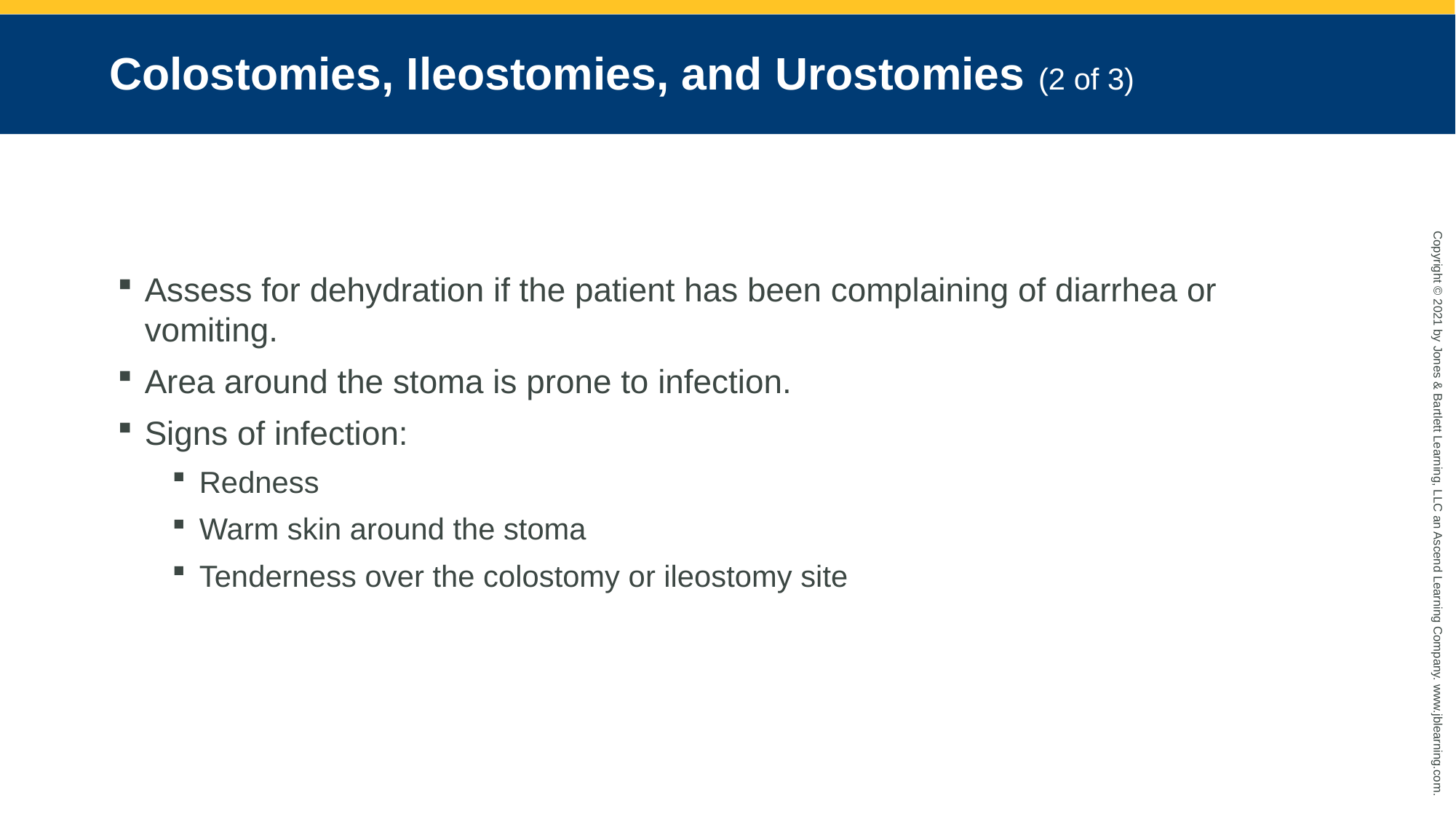

# Colostomies, Ileostomies, and Urostomies (2 of 3)
Assess for dehydration if the patient has been complaining of diarrhea or vomiting.
Area around the stoma is prone to infection.
Signs of infection:
Redness
Warm skin around the stoma
Tenderness over the colostomy or ileostomy site